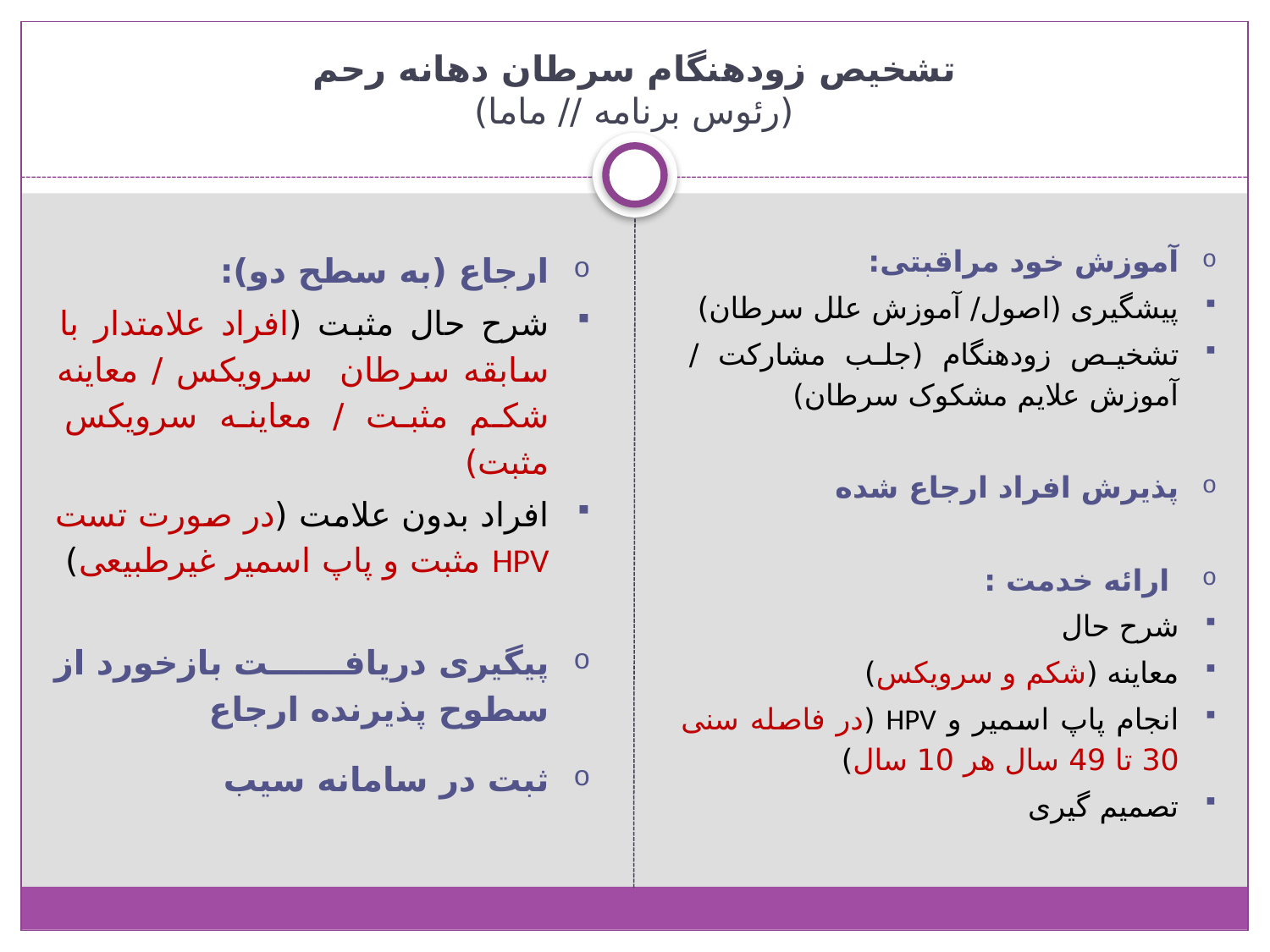

# تشخیص زودهنگام سرطان دهانه رحم (رئوس برنامه // ماما)

ارجاع (به سطح دو):
شرح حال مثبت (افراد علامتدار با سابقه سرطان  سرویکس / معاینه شکم مثبت / معاینه سرویکس مثبت)
افراد بدون علامت (در صورت تست HPV مثبت و پاپ اسمیر غیرطبیعی)

پیگیری دريافت بازخورد از سطوح پذيرنده ارجاع
ثبت در سامانه سیب

آموزش خود مراقبتی:
پیشگیری (اصول/ آموزش علل سرطان)
تشخیص زودهنگام (جلب مشارکت / آموزش علایم مشکوک سرطان)

پذیرش افراد ارجاع شده

 ارائه خدمت :
شرح حال
معاینه (شکم و سرویکس)
انجام پاپ اسمیر و HPV (در فاصله سنی 30 تا 49 سال هر 10 سال)
تصمیم گیری